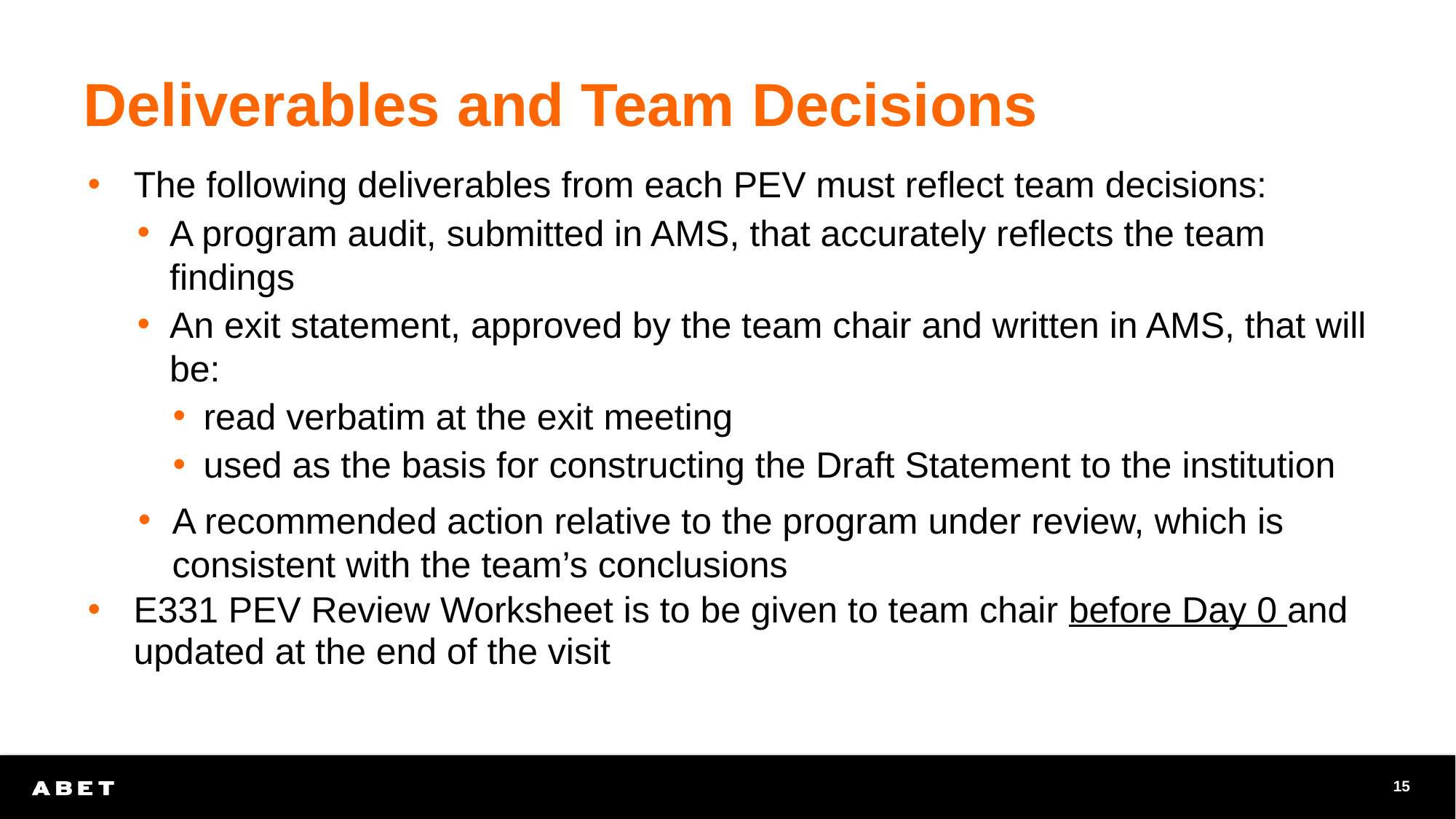

# Deliverables and Team Decisions
The following deliverables from each PEV must reflect team decisions:
A program audit, submitted in AMS, that accurately reflects the team findings
An exit statement, approved by the team chair and written in AMS, that will be:
read verbatim at the exit meeting
used as the basis for constructing the Draft Statement to the institution
A recommended action relative to the program under review, which is consistent with the team’s conclusions
E331 PEV Review Worksheet is to be given to team chair before Day 0 and updated at the end of the visit